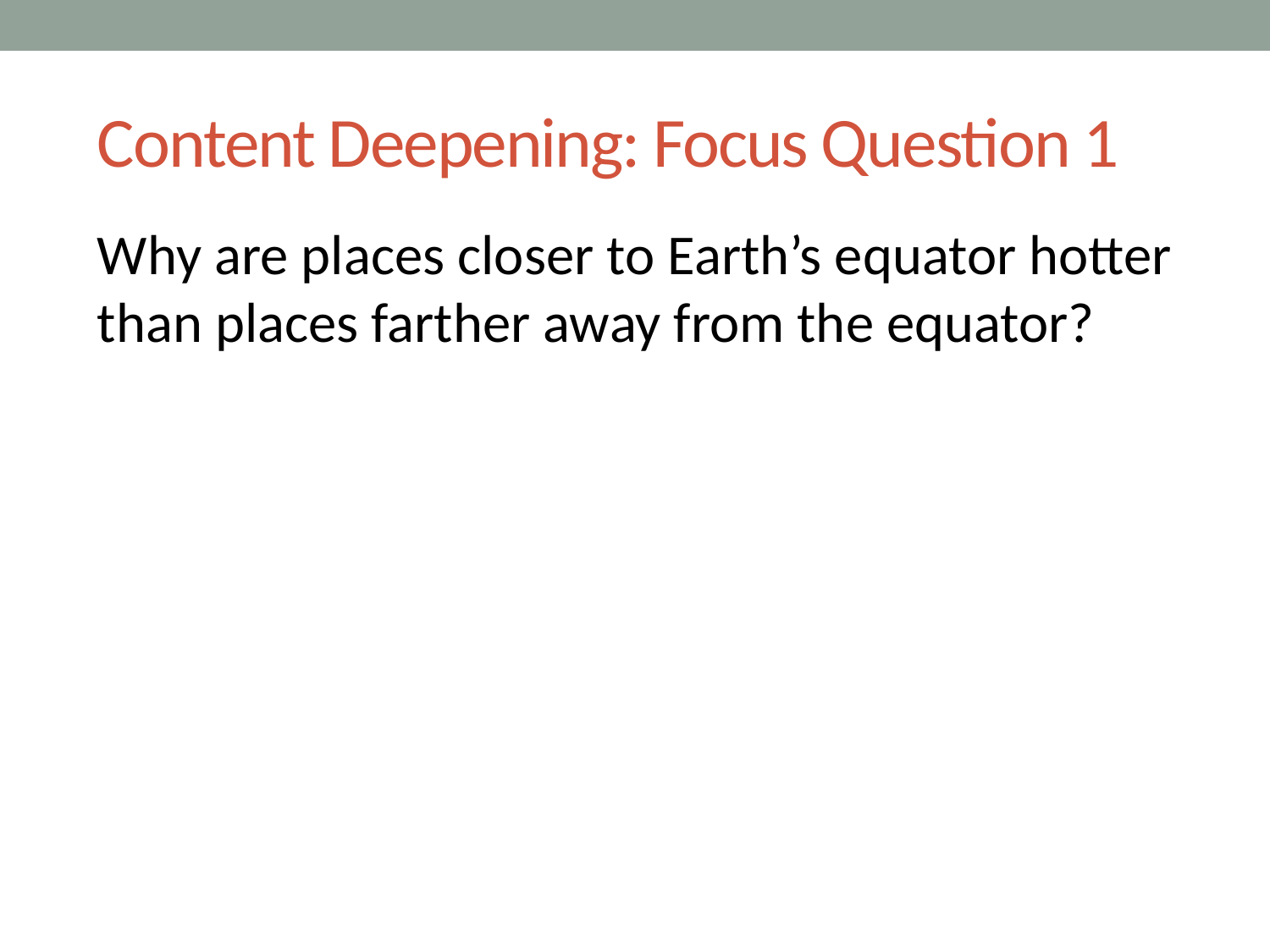

# Content Deepening: Focus Question 1
Why are places closer to Earth’s equator hotter than places farther away from the equator?